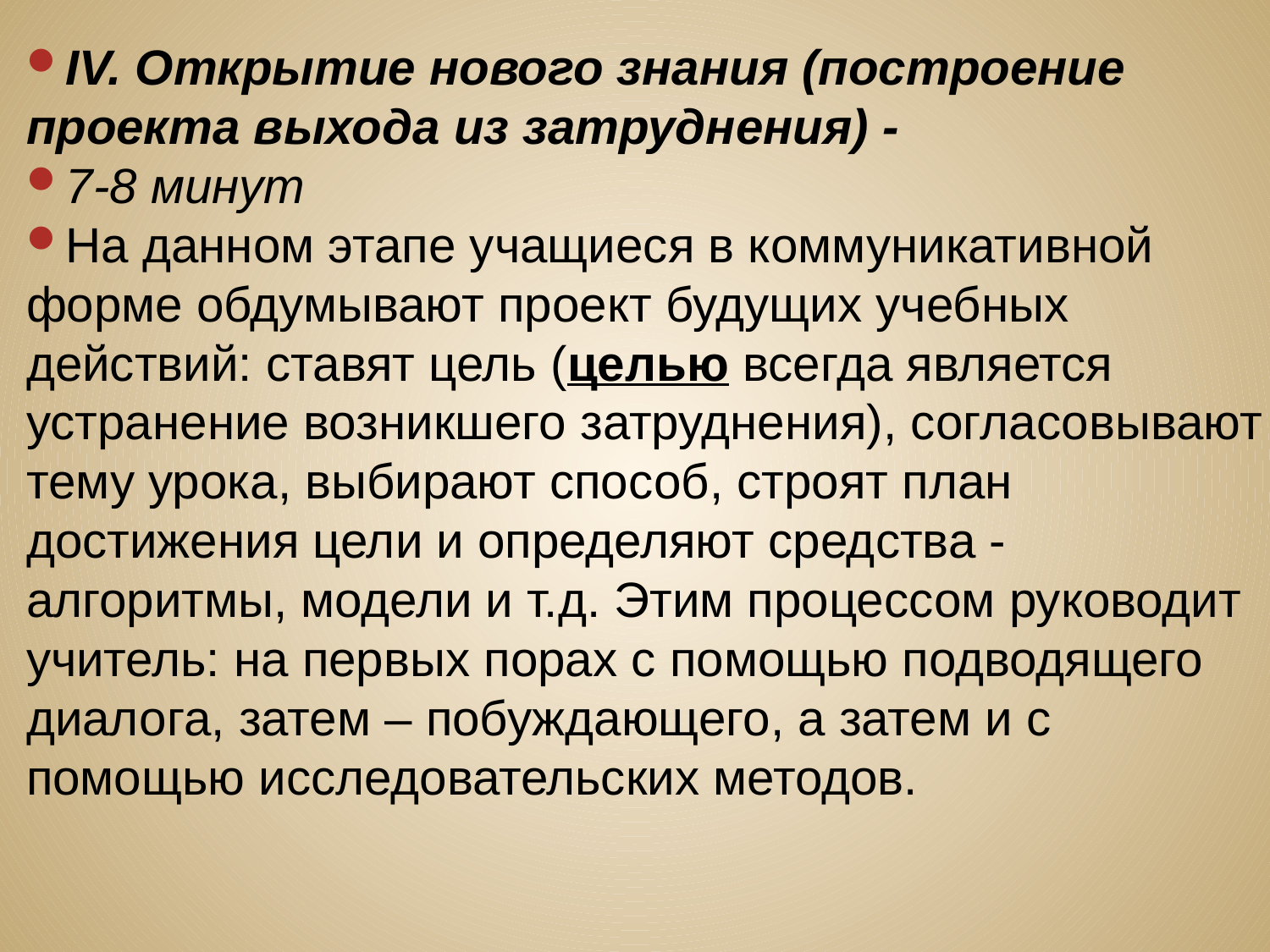

IV. Открытие нового знания (построение  проекта выхода из затруднения) -
7-8 минут
На данном этапе учащиеся в коммуникативной форме обдумывают проект будущих учебных действий: ставят цель (целью всегда является устранение возникшего затруднения), согласовывают тему урока, выбирают способ, строят план достижения цели и определяют средства - алгоритмы, модели и т.д. Этим процессом руководит учитель: на первых порах с помощью подводящего диалога, затем – побуждающего, а затем и с помощью исследовательских методов.